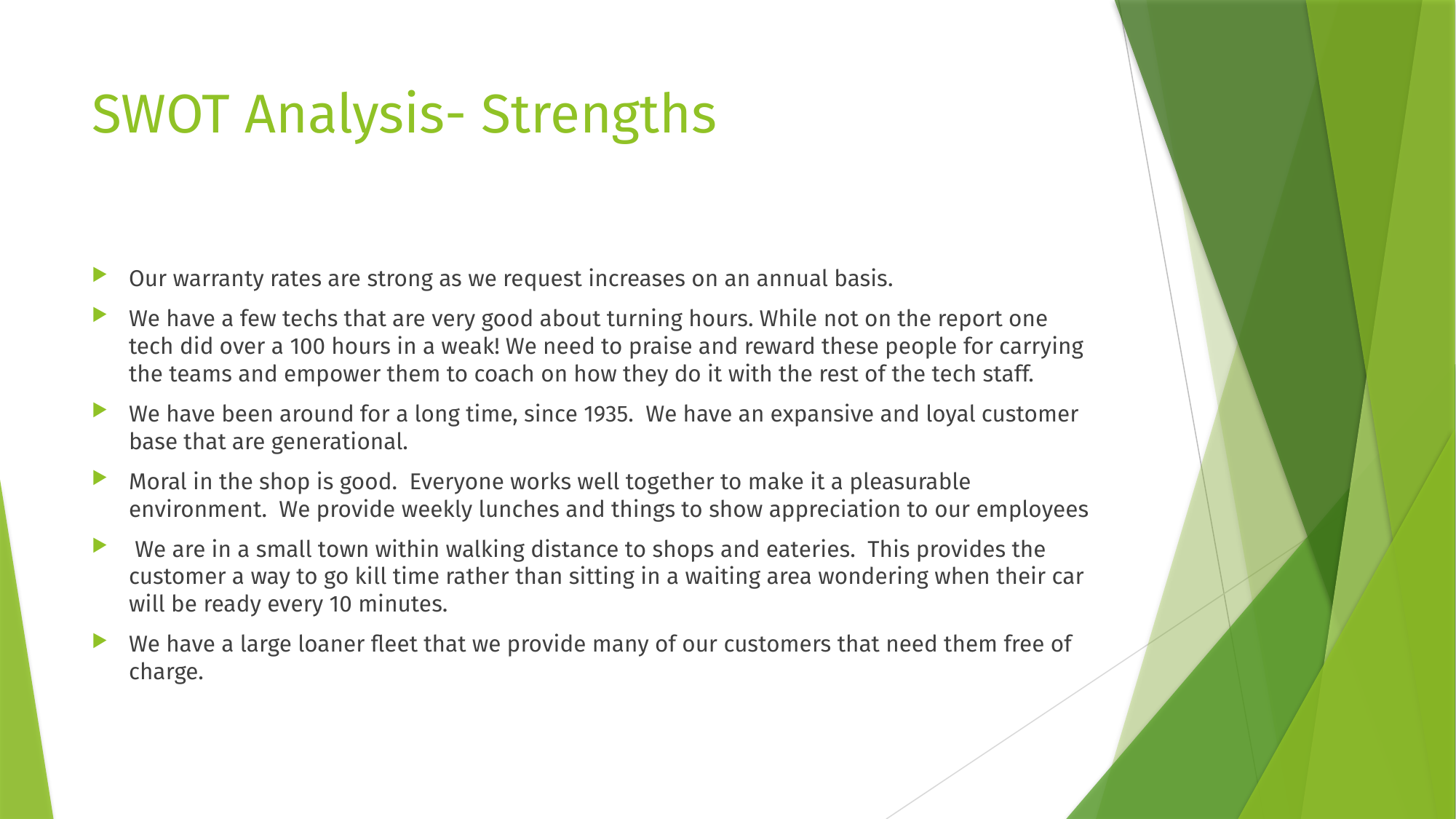

# SWOT Analysis- Strengths
Our warranty rates are strong as we request increases on an annual basis.
We have a few techs that are very good about turning hours. While not on the report one tech did over a 100 hours in a weak! We need to praise and reward these people for carrying the teams and empower them to coach on how they do it with the rest of the tech staff.
We have been around for a long time, since 1935.  We have an expansive and loyal customer base that are generational.
Moral in the shop is good.  Everyone works well together to make it a pleasurable environment.  We provide weekly lunches and things to show appreciation to our employees
 We are in a small town within walking distance to shops and eateries.  This provides the customer a way to go kill time rather than sitting in a waiting area wondering when their car will be ready every 10 minutes.
We have a large loaner fleet that we provide many of our customers that need them free of charge.